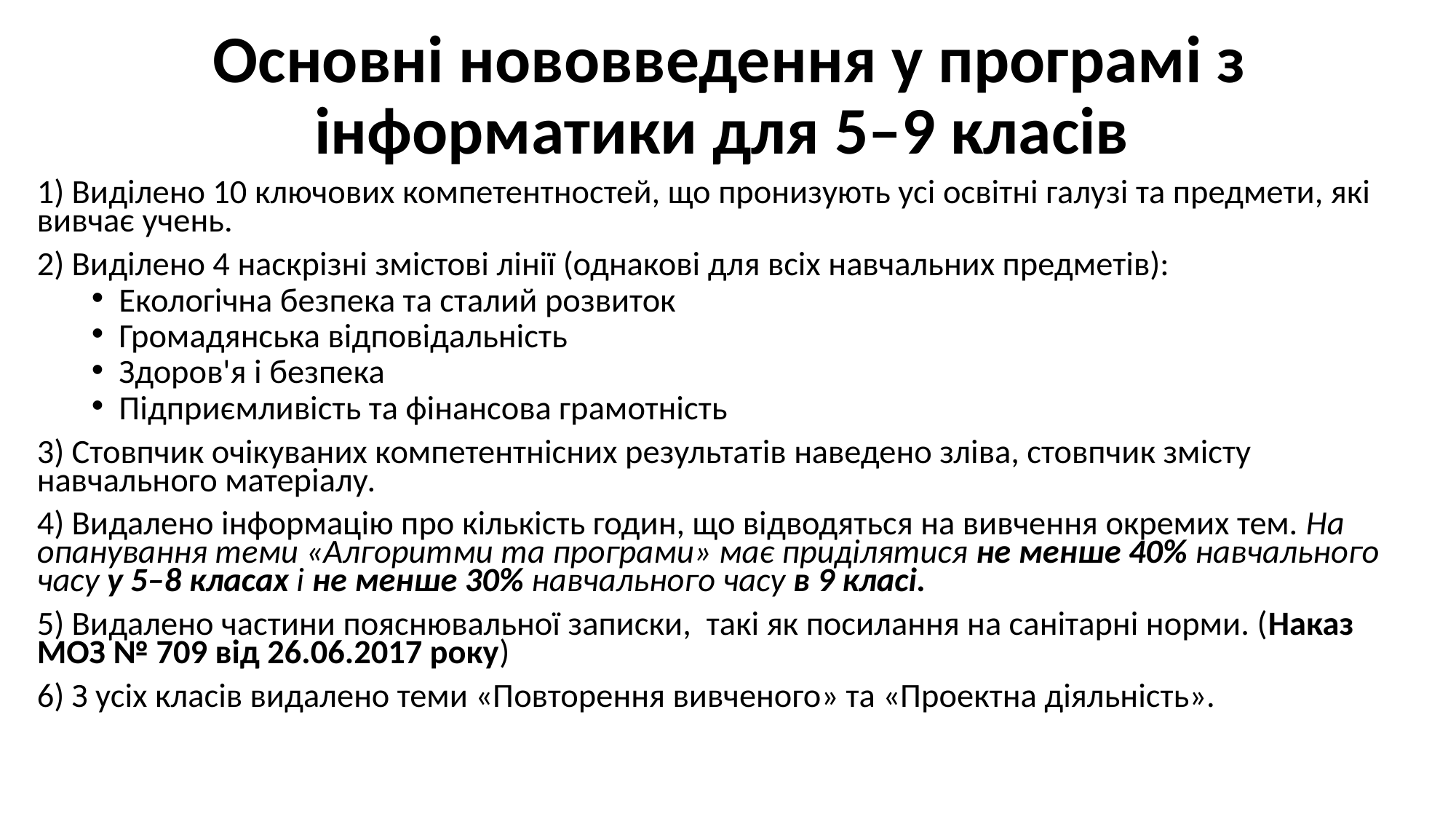

# Основні нововведення у програмі з інформатики для 5–9 класів
1) Виділено 10 ключових компетентностей, що пронизують усі освітні галузі та предмети, які вивчає учень.
2) Виділено 4 наскрізні змістові лінії (однакові для всіх навчальних предметів):
Екологічна безпека та сталий розвиток
Громадянська відповідальність
Здоров'я і безпека
Підприємливість та фінансова грамотність
3) Стовпчик очікуваних компетентнісних результатів наведено зліва, стовпчик змісту навчального матеріалу.
4) Видалено інформацію про кількість годин, що відводяться на вивчення окремих тем. На опанування теми «Алгоритми та програми» має приділятися не менше 40% навчального часу у 5–8 класах і не менше 30% навчального часу в 9 класі.
5) Видалено частини пояснювальної записки,  такі як посилання на санітарні норми. (Наказ МОЗ № 709 від 26.06.2017 року)
6) З усіх класів видалено теми «Повторення вивченого» та «Проектна діяльність».